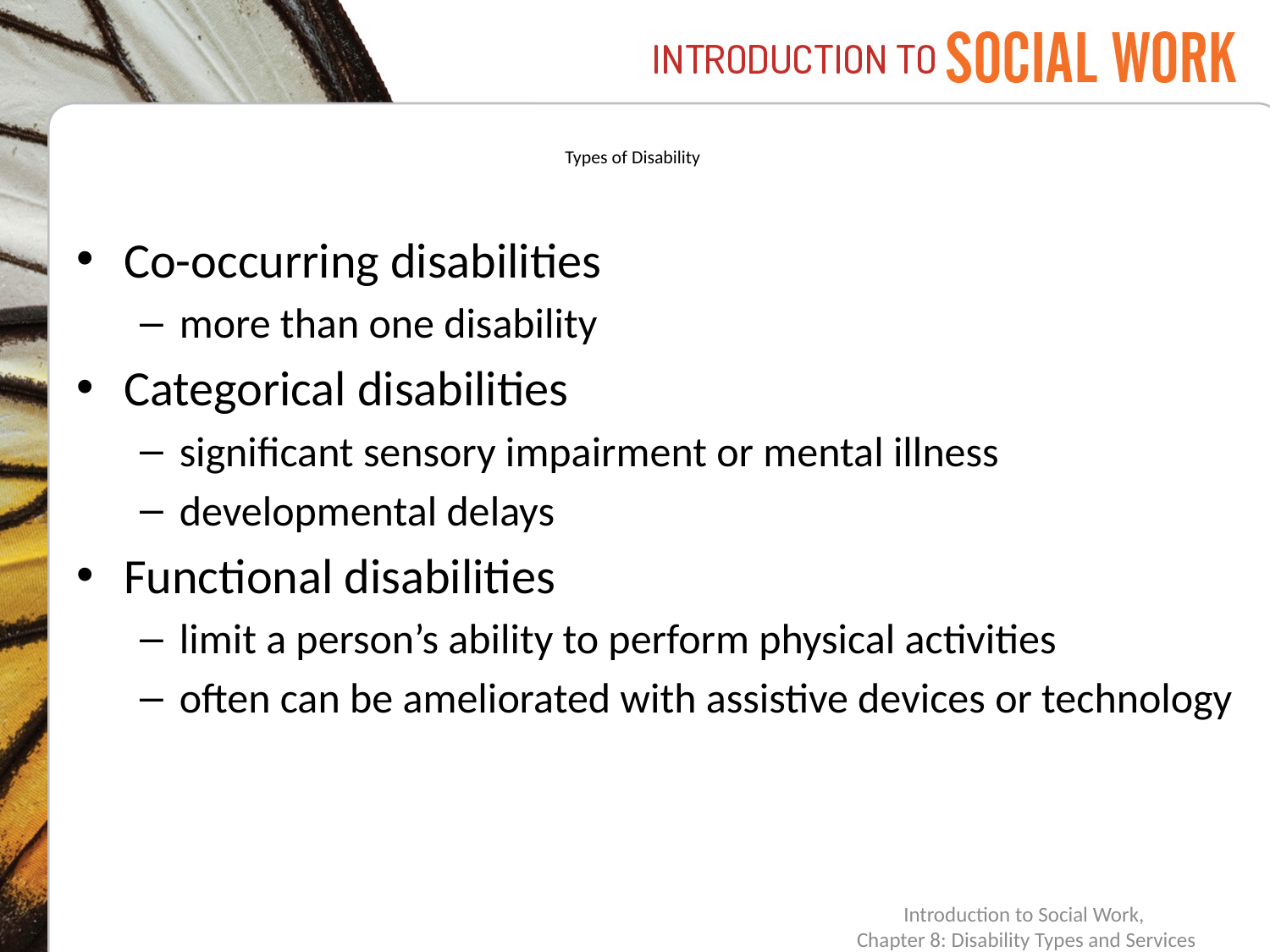

# Types of Disability
Co-occurring disabilities
more than one disability
Categorical disabilities
significant sensory impairment or mental illness
developmental delays
Functional disabilities
limit a person’s ability to perform physical activities
often can be ameliorated with assistive devices or technology

Introduction to Social Work,
Chapter 8: Disability Types and Services